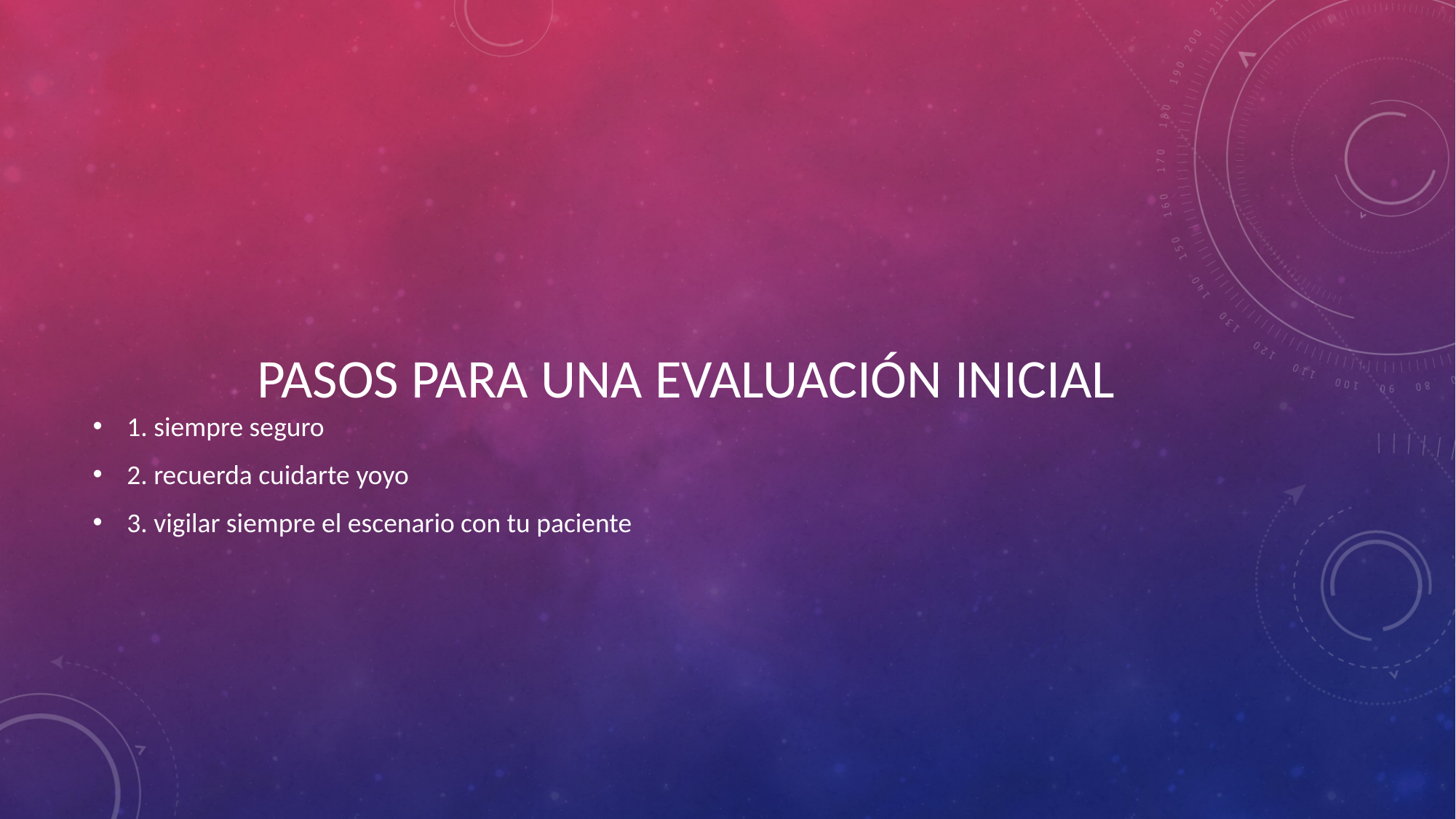

# Pasos para una evaluación inicial
1. siempre seguro
2. recuerda cuidarte yoyo
3. vigilar siempre el escenario con tu paciente